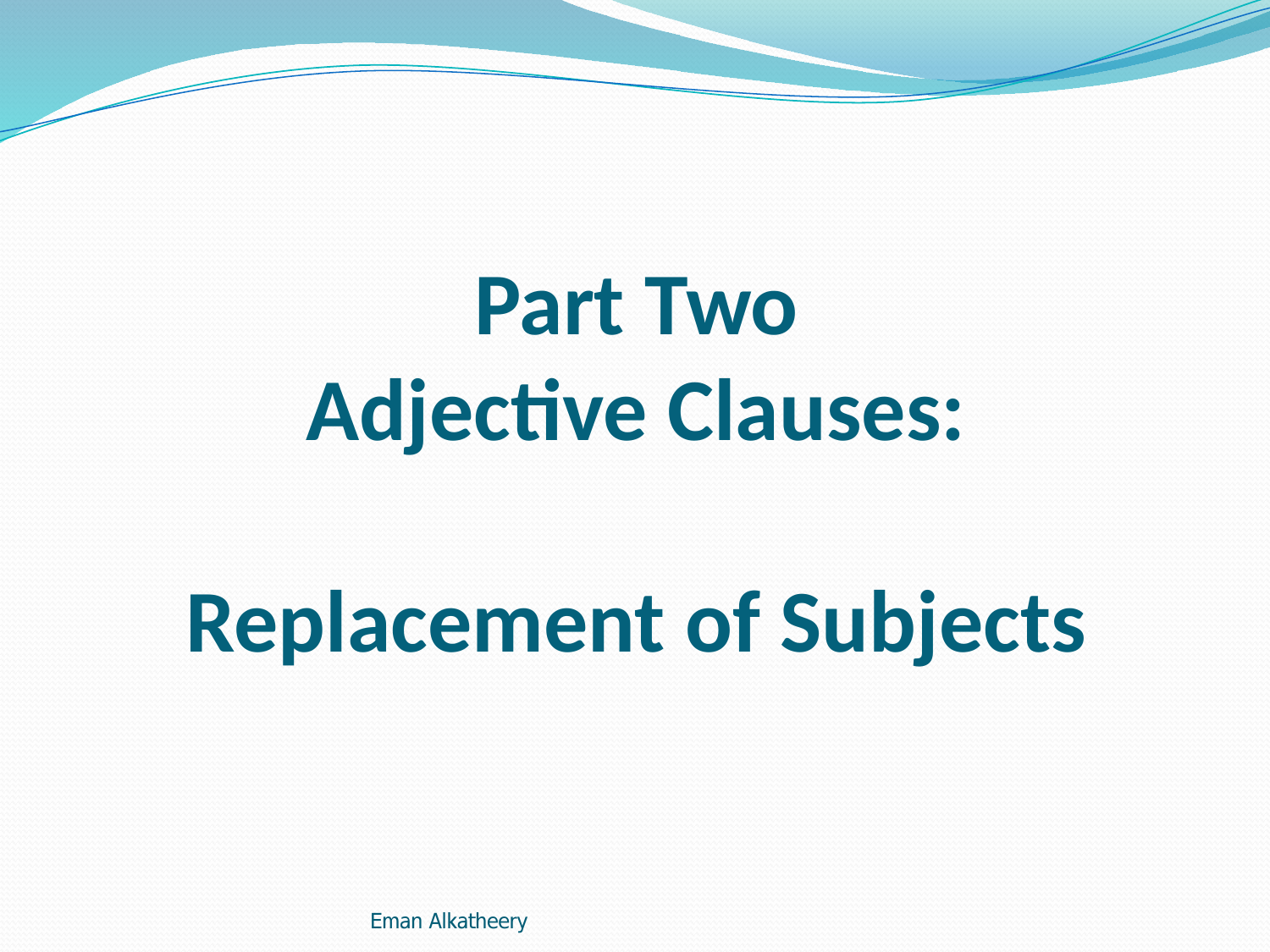

# Part Two Adjective Clauses: Replacement of Subjects
Eman Alkatheery